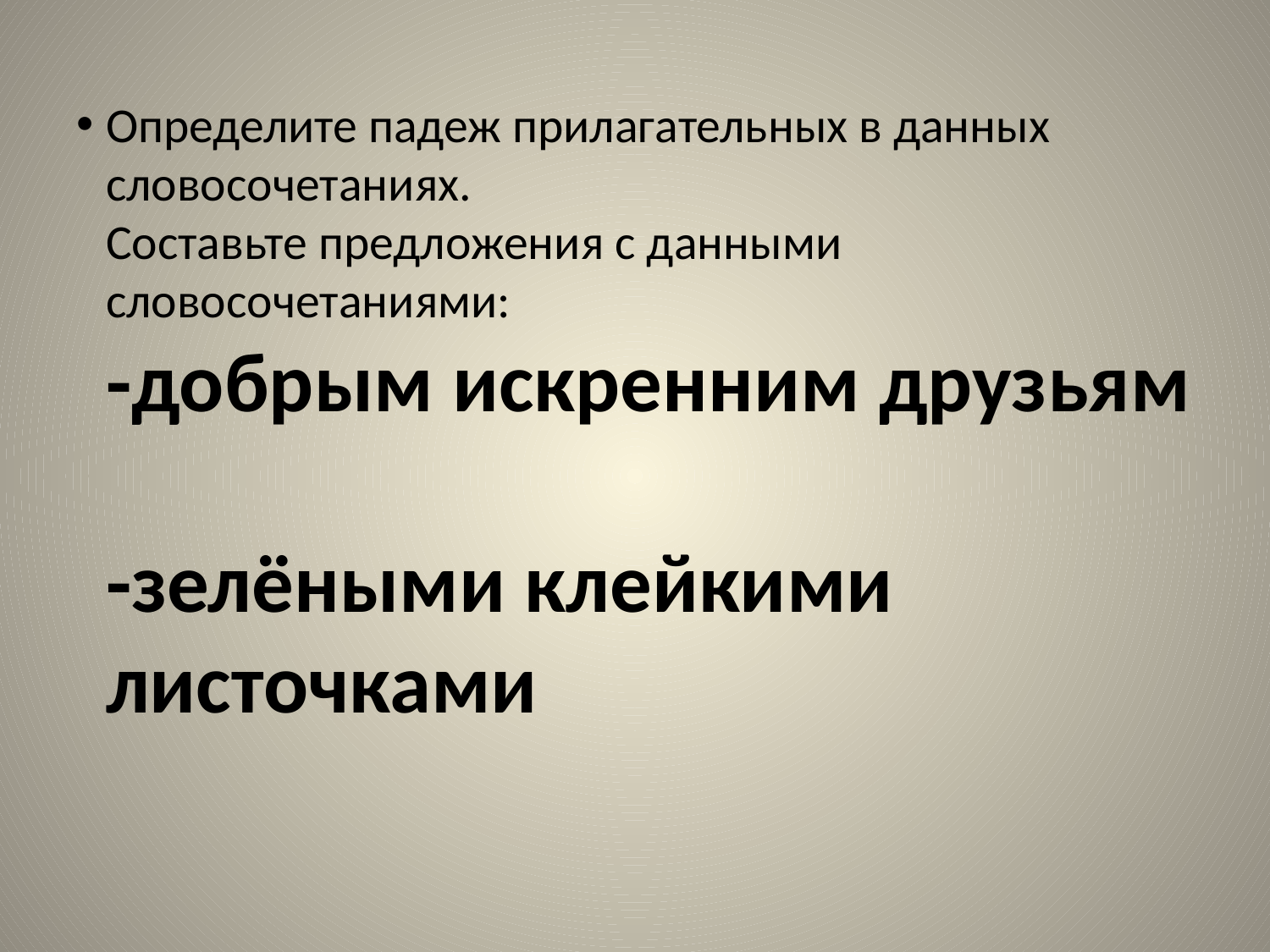

# Определите падеж прилагательных в данных словосочетаниях. Составьте предложения с данными словосочетаниями: -добрым искренним друзьям -зелёными клейкими листочками